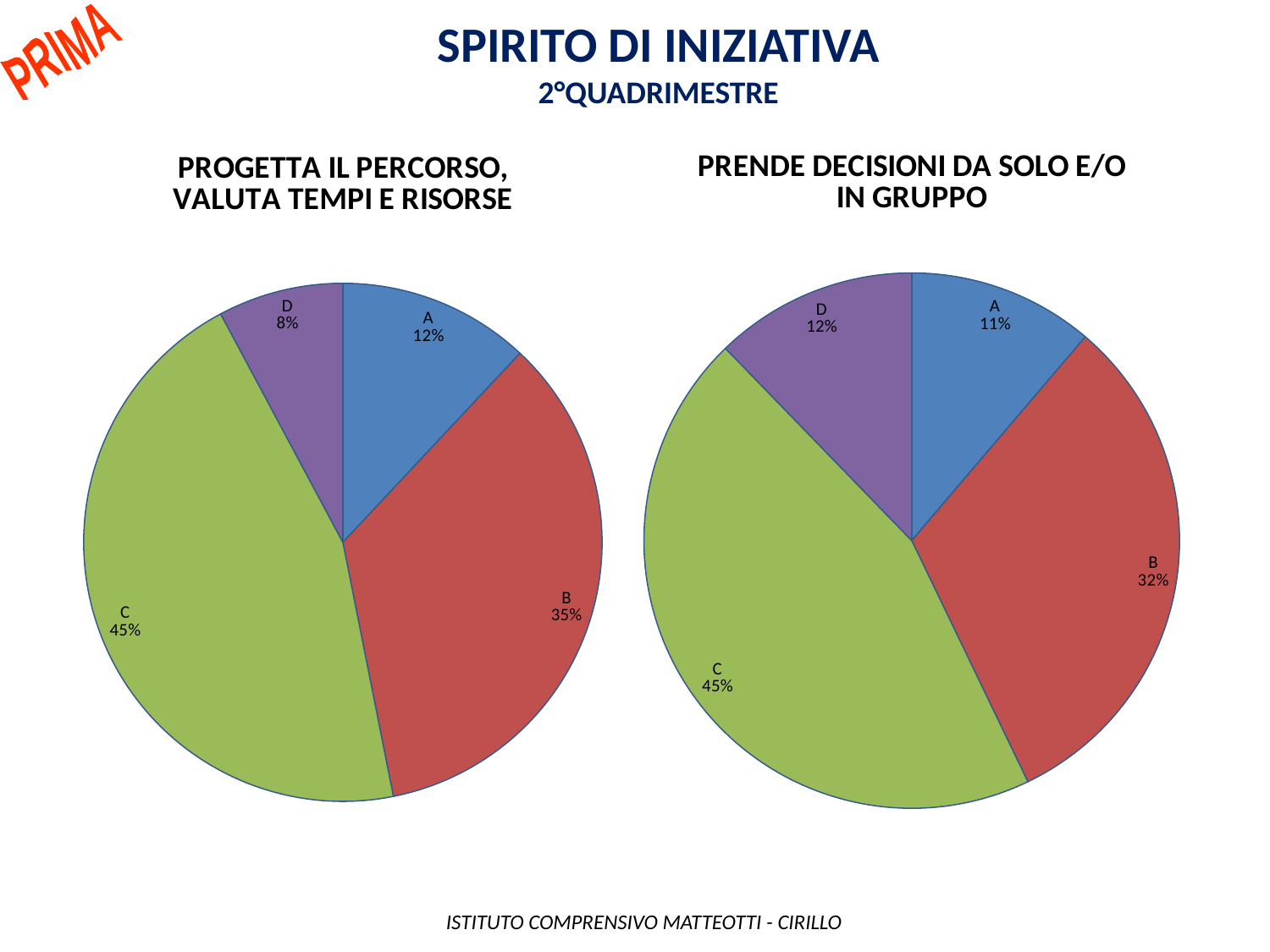

Spirito di iniziativa
2°QUADRIMESTRE
PRIMA

### Chart: PRENDE DECISIONI DA SOLO E/O IN GRUPPO

| Category |  |
|---|---|
| A | 22.0 |
| B | 62.0 |
| C | 88.0 |
| D | 24.0 |

### Chart: PROGETTA IL PERCORSO, VALUTA TEMPI E RISORSE

| Category |  |
|---|---|
| A | 23.0 |
| B | 67.0 |
| C | 87.0 |
| D | 15.0 |
 ISTITUTO COMPRENSIVO MATTEOTTI - CIRILLO